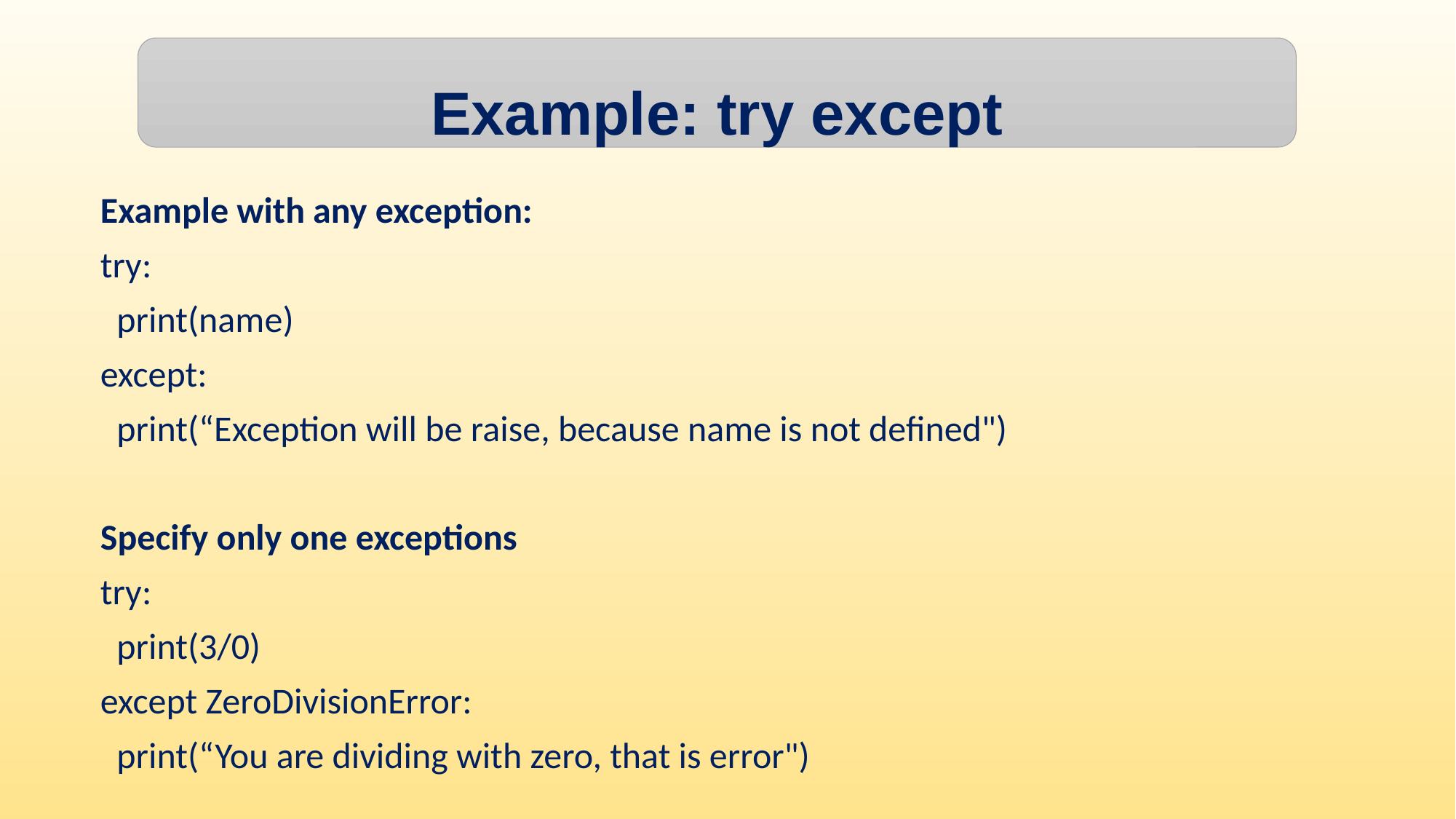

Example: try except
Example with any exception:
try:
  print(name)
except:
  print(“Exception will be raise, because name is not defined")

Specify only one exceptions
try:
  print(3/0)
except ZeroDivisionError:
  print(“You are dividing with zero, that is error")